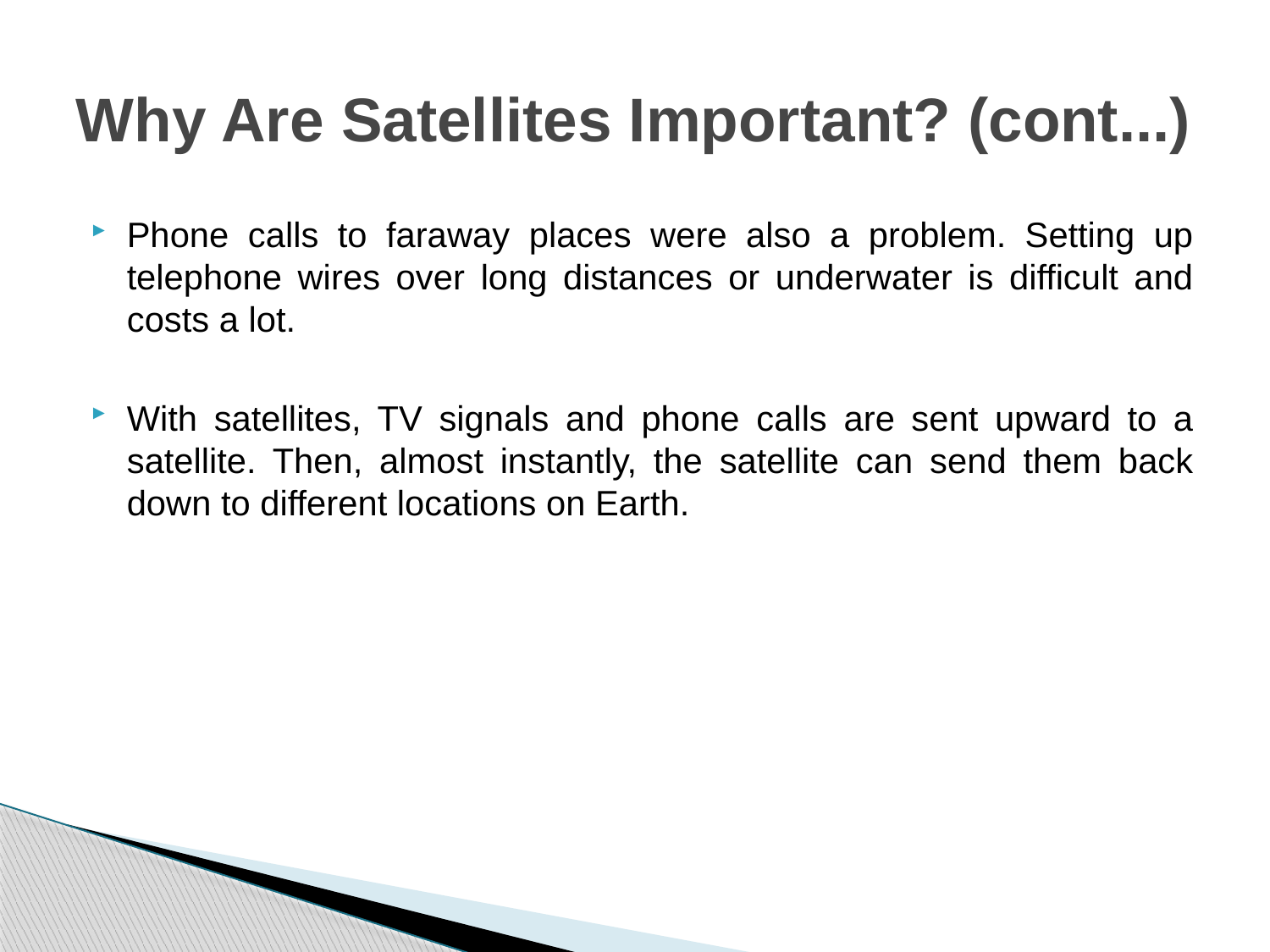

# Why Are Satellites Important? (cont...)
Phone calls to faraway places were also a problem. Setting up telephone wires over long distances or underwater is difficult and costs a lot.

With satellites, TV signals and phone calls are sent upward to a satellite. Then, almost instantly, the satellite can send them back down to different locations on Earth.